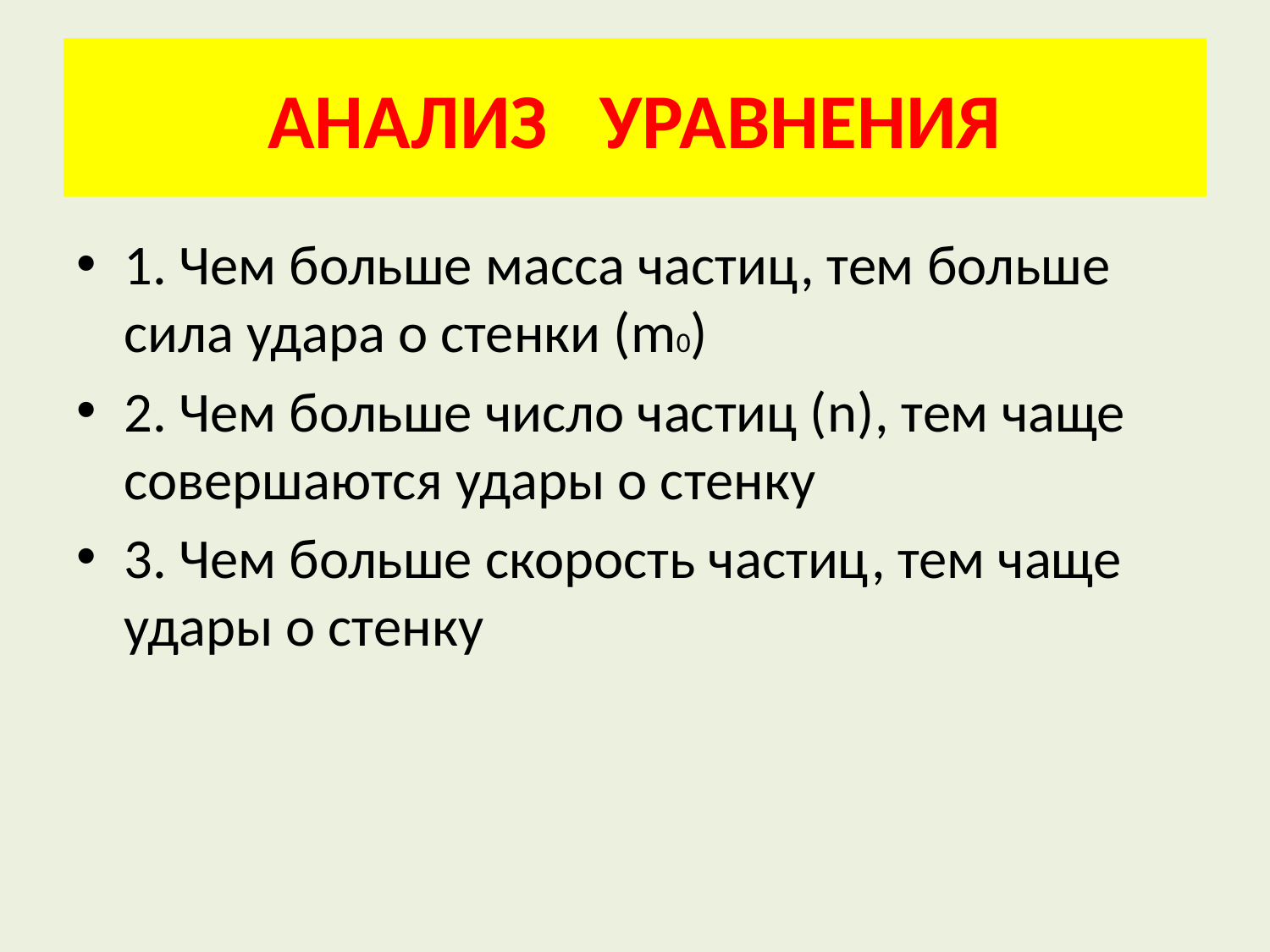

# АНАЛИЗ   УРАВНЕНИЯ
1. Чем больше масса частиц, тем больше сила удара о стенки (m0)
2. Чем больше число частиц (n), тем чаще совершаются удары о стенку
3. Чем больше скорость частиц, тем чаще удары о стенку